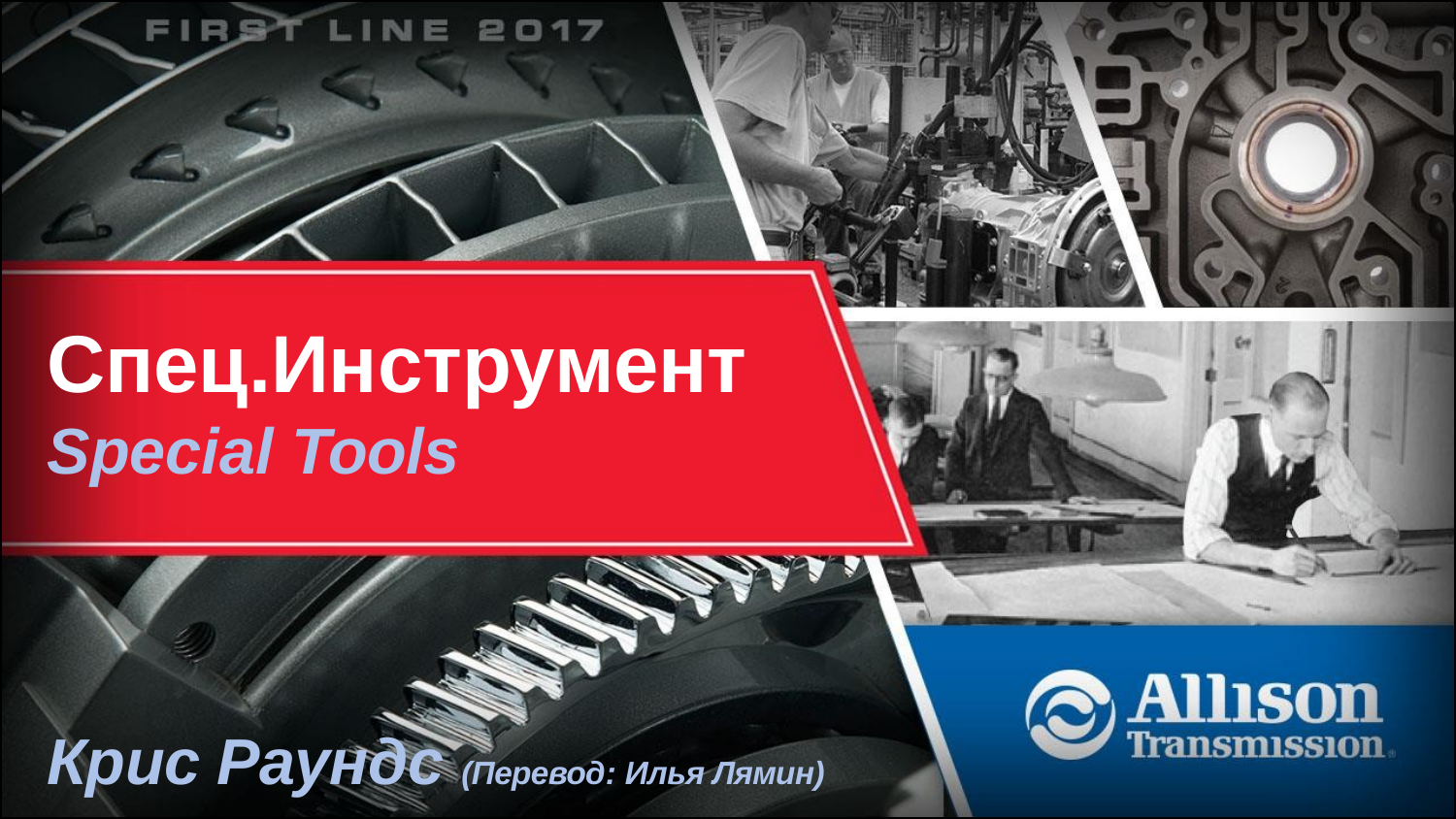

# Спец.Инструмент
Special Tools
Крис Раундс (Перевод: Илья Лямин)